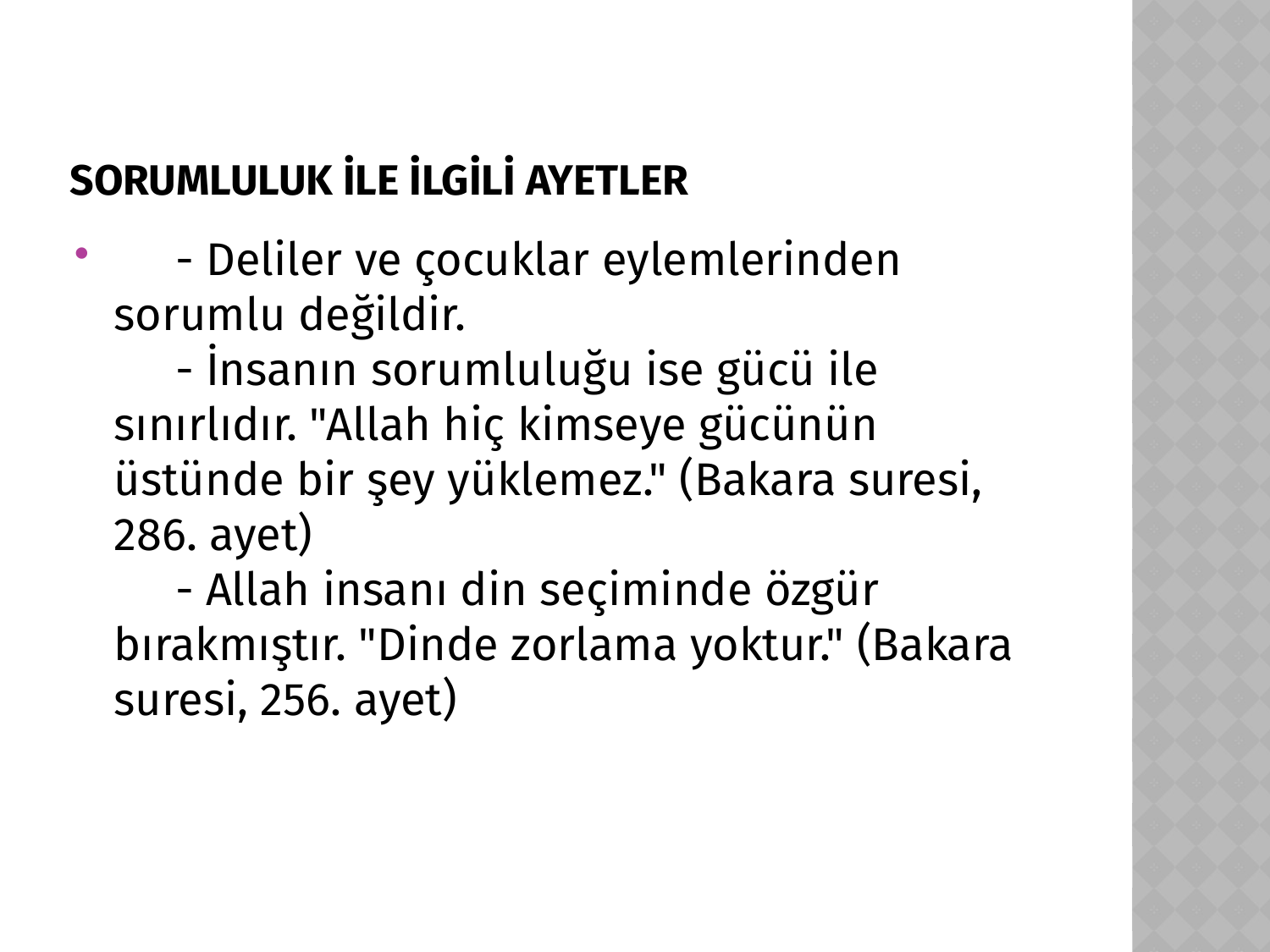

# SORUMLULUK İLE İLGİLİ AYETLER
     - Deliler ve çocuklar eylemlerinden sorumlu değildir.
     - İnsanın sorumluluğu ise gücü ile sınırlıdır. "Allah hiç kimseye gücünün üstünde bir şey yüklemez." (Bakara suresi, 286. ayet)
     - Allah insanı din seçiminde özgür bırakmıştır. "Dinde zorlama yoktur." (Bakara suresi, 256. ayet)